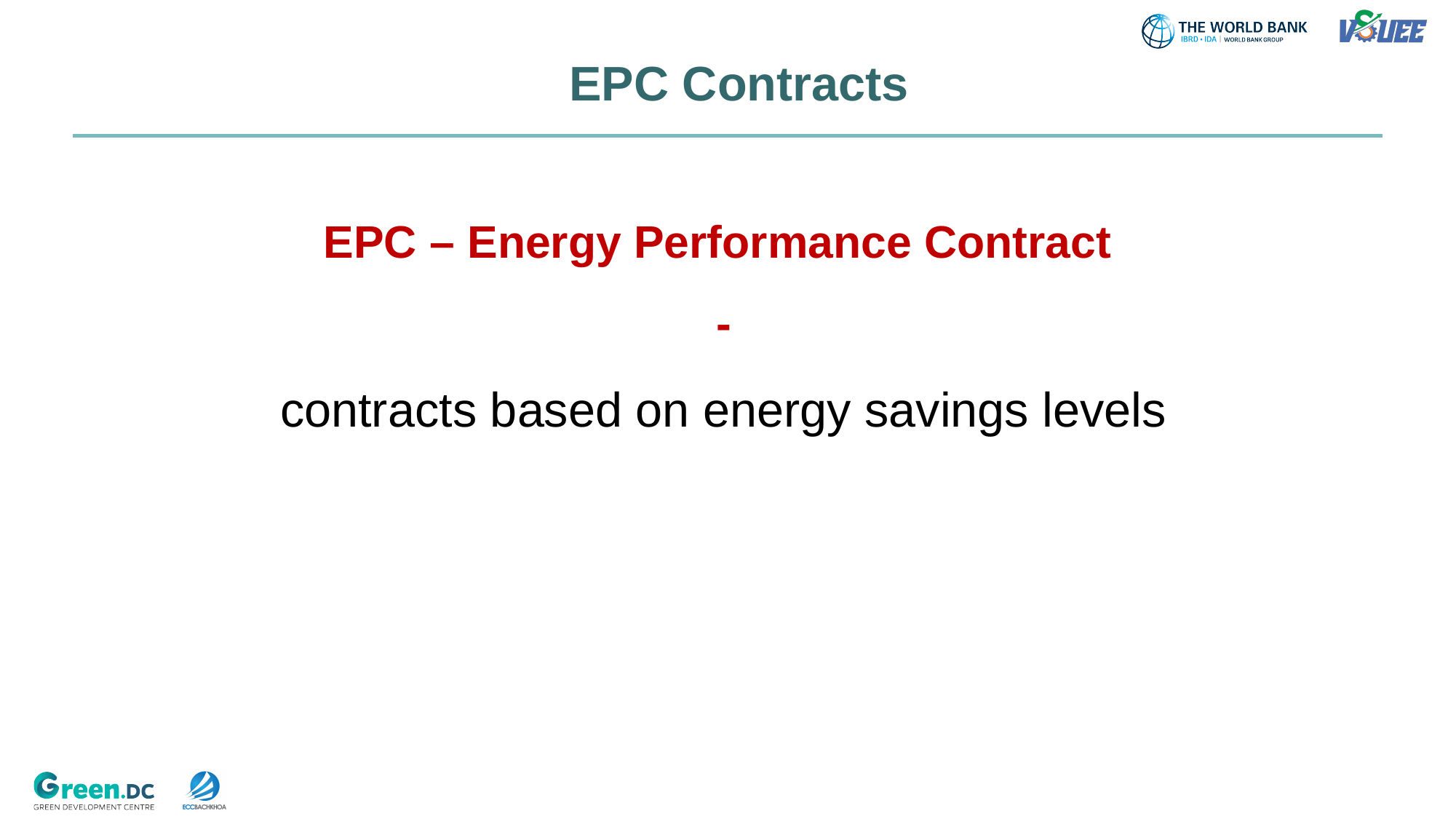

# EPC Contracts
EPC – Energy Performance Contract
-
contracts based on energy savings levels
2